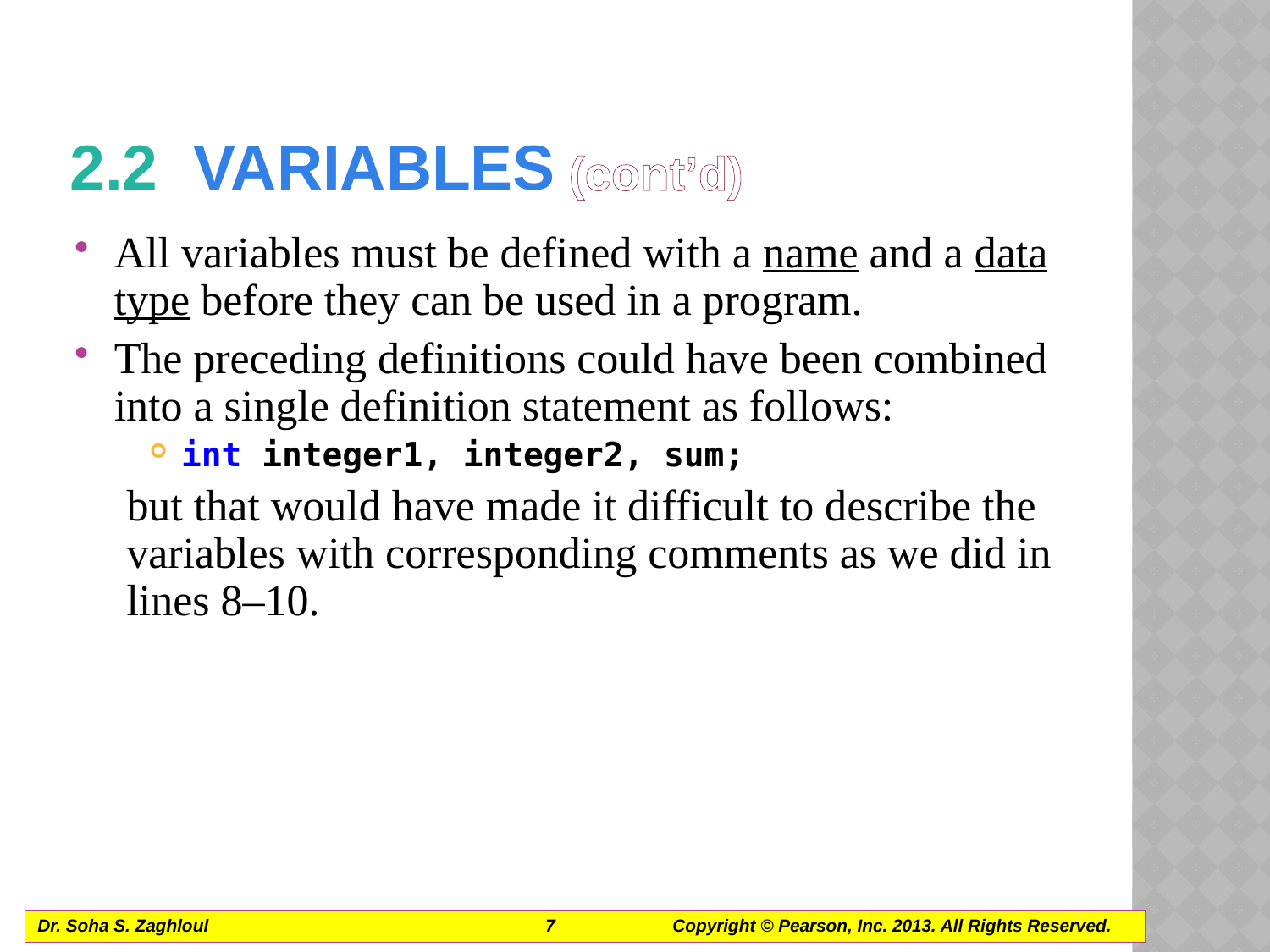

# 2.2  VARIABLES (cont’d)
All variables must be defined with a name and a data type before they can be used in a program.
The preceding definitions could have been combined into a single definition statement as follows:
int integer1, integer2, sum;
but that would have made it difficult to describe the variables with corresponding comments as we did in lines 8–10.
Dr. Soha S. Zaghloul			7	Copyright © Pearson, Inc. 2013. All Rights Reserved.
©1992-2013 by Pearson Education, Inc. All Rights Reserved.